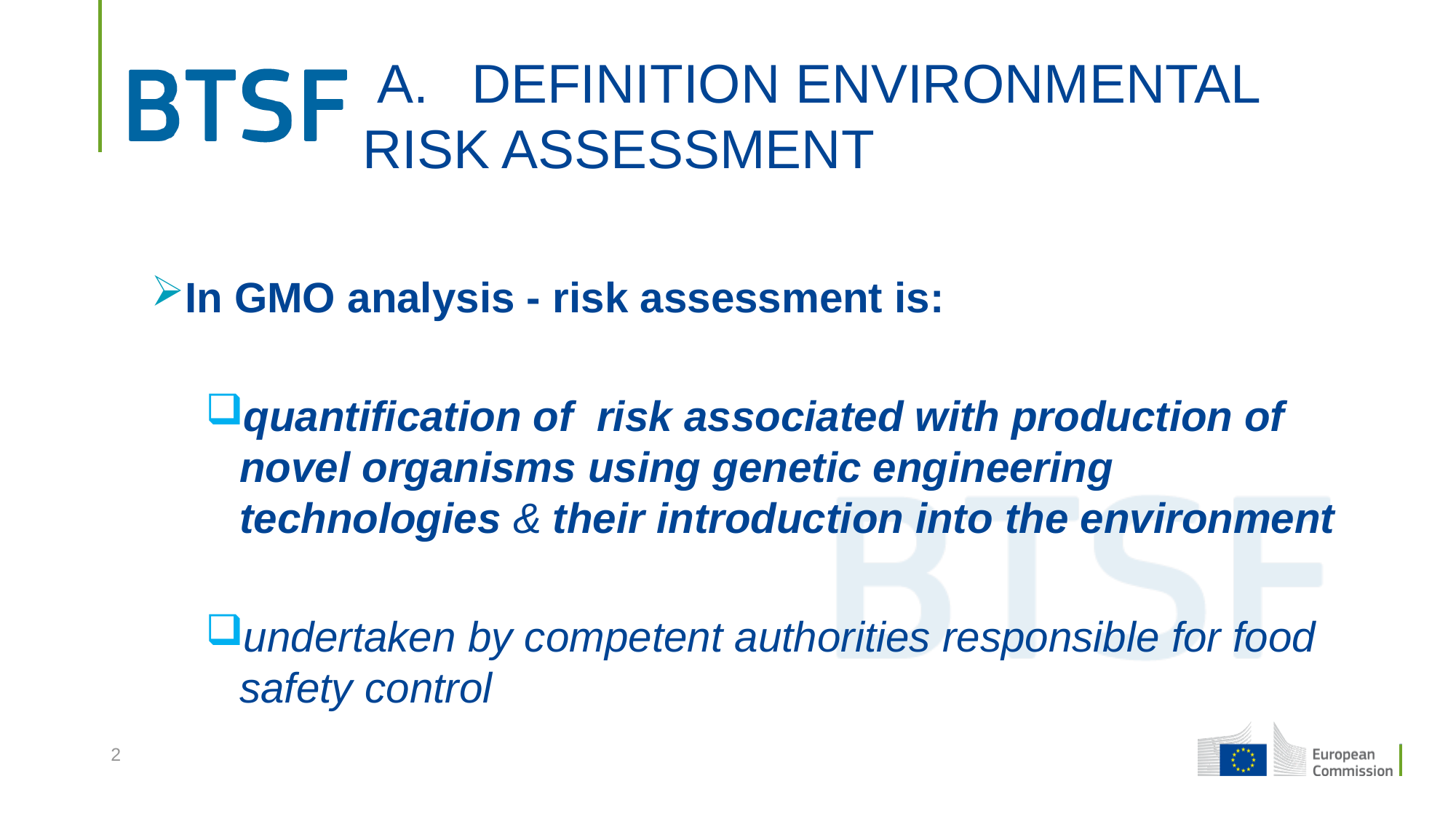

A.	DEFINITION ENVIRONMENTAL RISK ASSESSMENT

In GMO analysis - risk assessment is:

quantification of  risk associated with production of novel organisms using genetic engineering technologies & their introduction into the environment

undertaken by competent authorities responsible for food safety control

2